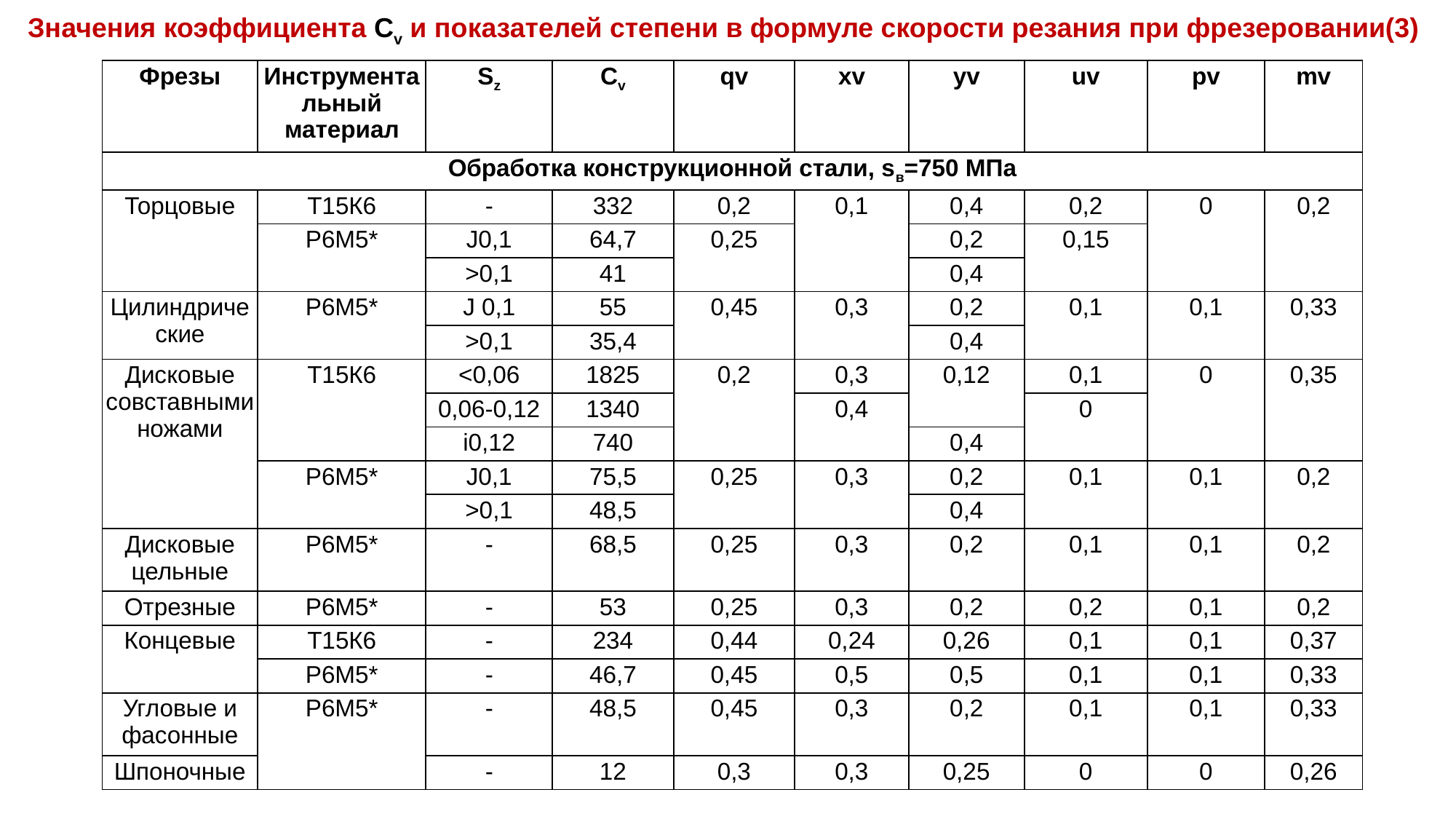

Значения коэффициента Cv и показателей степени в формуле скорости резания при фрезеровании(3)
| Фрезы | Инструментальный материал | Sz | Cv | qv | xv | yv | uv | pv | mv |
| --- | --- | --- | --- | --- | --- | --- | --- | --- | --- |
| Обработка конструкционной стали, sв=750 МПа |  |  |  |  |  |  |  |  |  |
| Торцовые | Т15К6 | - | 332 | 0,2 | 0,1 | 0,4 | 0,2 | 0 | 0,2 |
|  | Р6М5\* | Ј0,1 | 64,7 | 0,25 |  | 0,2 | 0,15 |  |  |
|  |  | >0,1 | 41 |  |  | 0,4 |  |  |  |
| Цилиндрические | Р6М5\* | Ј 0,1 | 55 | 0,45 | 0,3 | 0,2 | 0,1 | 0,1 | 0,33 |
|  |  | >0,1 | 35,4 |  |  | 0,4 |  |  |  |
| Дисковые совставными ножами | Т15К6 | <0,06 | 1825 | 0,2 | 0,3 | 0,12 | 0,1 | 0 | 0,35 |
|  |  | 0,06-0,12 | 1340 |  | 0,4 |  | 0 |  |  |
|  |  | і0,12 | 740 |  |  | 0,4 |  |  |  |
|  | Р6М5\* | Ј0,1 | 75,5 | 0,25 | 0,3 | 0,2 | 0,1 | 0,1 | 0,2 |
|  |  | >0,1 | 48,5 |  |  | 0,4 |  |  |  |
| Дисковые цельные | Р6М5\* | - | 68,5 | 0,25 | 0,3 | 0,2 | 0,1 | 0,1 | 0,2 |
| Отрезные | Р6М5\* | - | 53 | 0,25 | 0,3 | 0,2 | 0,2 | 0,1 | 0,2 |
| Концевые | Т15К6 | - | 234 | 0,44 | 0,24 | 0,26 | 0,1 | 0,1 | 0,37 |
|  | Р6М5\* | - | 46,7 | 0,45 | 0,5 | 0,5 | 0,1 | 0,1 | 0,33 |
| Угловые и фасонные | Р6М5\* | - | 48,5 | 0,45 | 0,3 | 0,2 | 0,1 | 0,1 | 0,33 |
| Шпоночные |  | - | 12 | 0,3 | 0,3 | 0,25 | 0 | 0 | 0,26 |